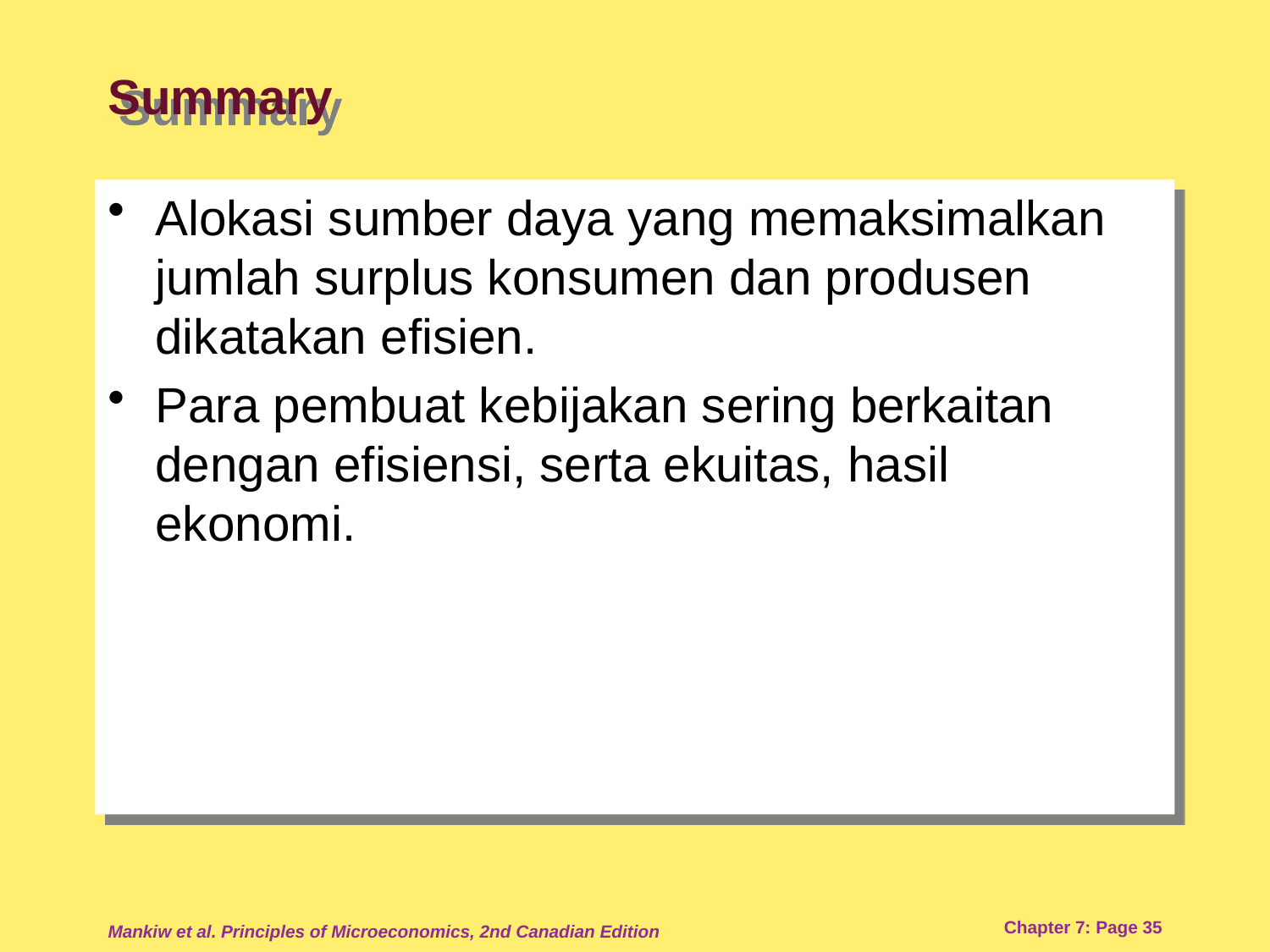

# Summary
Alokasi sumber daya yang memaksimalkan jumlah surplus konsumen dan produsen dikatakan efisien.
Para pembuat kebijakan sering berkaitan dengan efisiensi, serta ekuitas, hasil ekonomi.
Mankiw et al. Principles of Microeconomics, 2nd Canadian Edition
Chapter 7: Page 35